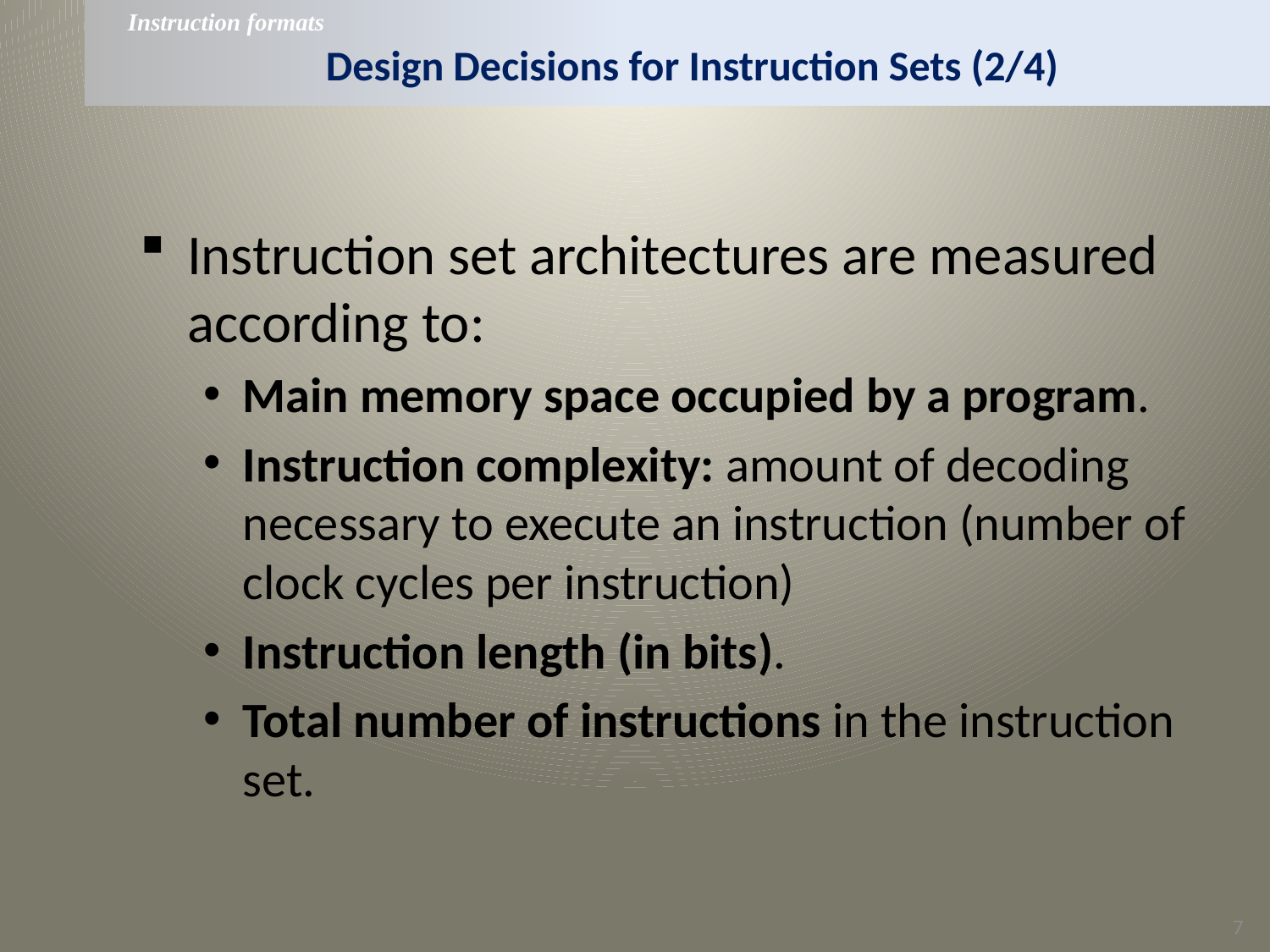

Instruction formats
# Design Decisions for Instruction Sets (2/4)
Instruction set architectures are measured according to:
Main memory space occupied by a program.
Instruction complexity: amount of decoding necessary to execute an instruction (number of clock cycles per instruction)
Instruction length (in bits).
Total number of instructions in the instruction set.